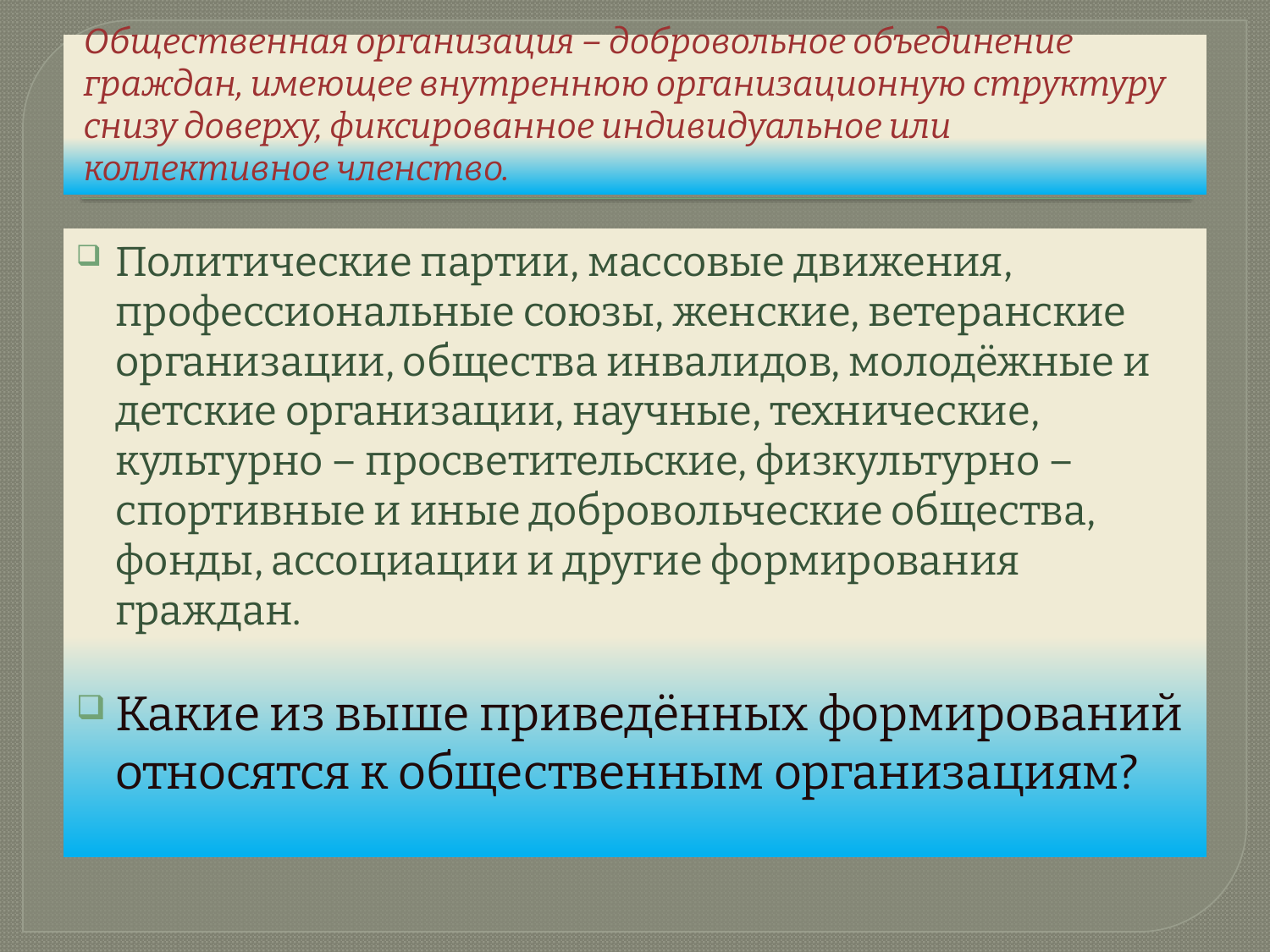

# Общественная организация – добровольное объединение  граждан, имеющее внутреннюю организационную структуру снизу доверху, фиксированное индивидуальное или коллективное членство.
Политические партии, массовые движения, профессиональные союзы, женские, ветеранские организации, общества инвалидов, молодёжные и детские организации, научные, технические, культурно – просветительские, физкультурно – спортивные и иные добровольческие общества, фонды, ассоциации и другие формирования граждан.

Какие из выше приведённых формирований относятся к общественным организациям?